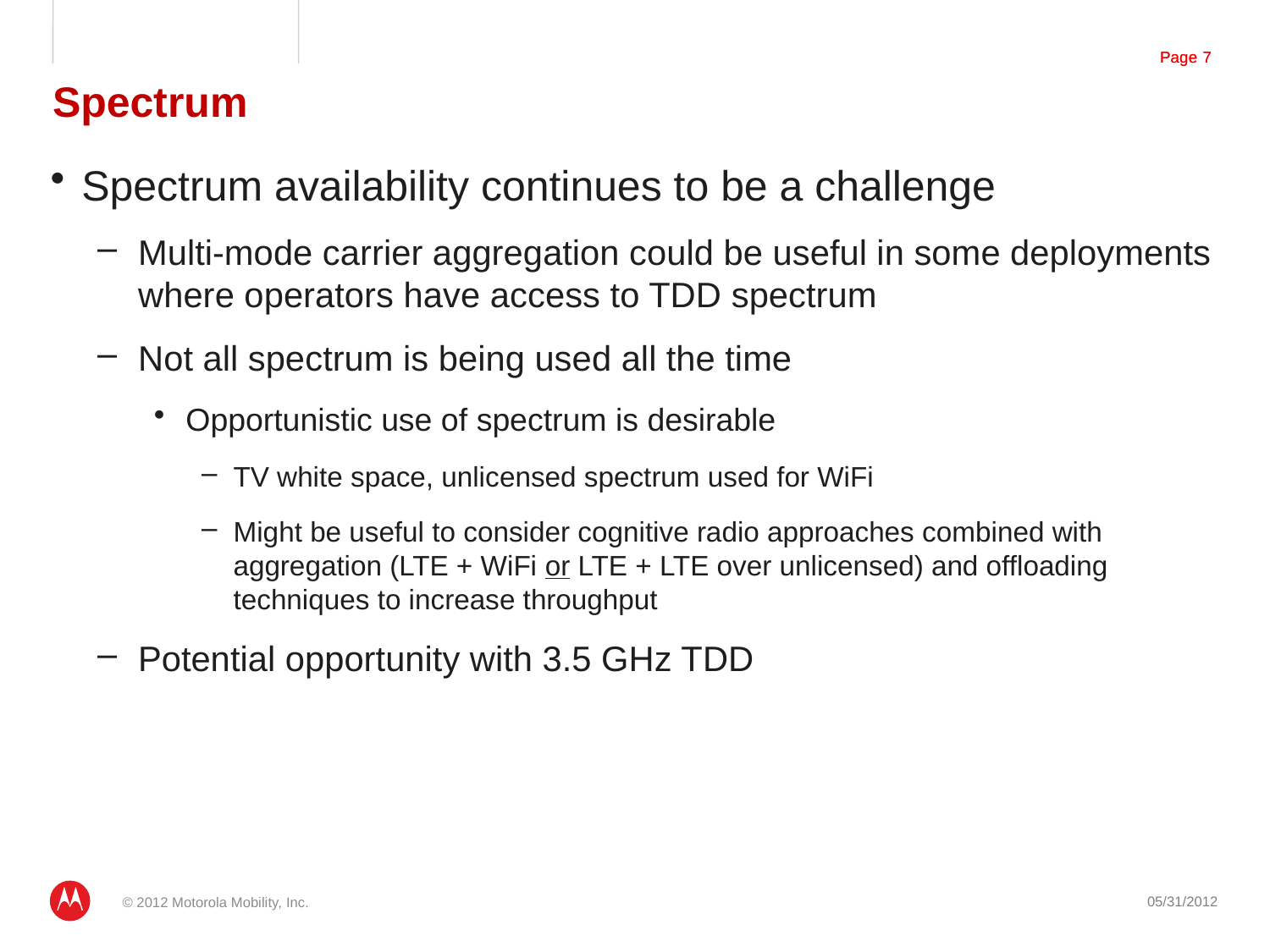

# Spectrum
Spectrum availability continues to be a challenge
Multi-mode carrier aggregation could be useful in some deployments where operators have access to TDD spectrum
Not all spectrum is being used all the time
Opportunistic use of spectrum is desirable
TV white space, unlicensed spectrum used for WiFi
Might be useful to consider cognitive radio approaches combined with aggregation (LTE + WiFi or LTE + LTE over unlicensed) and offloading techniques to increase throughput
Potential opportunity with 3.5 GHz TDD

05/31/2012
© 2012 Motorola Mobility, Inc.